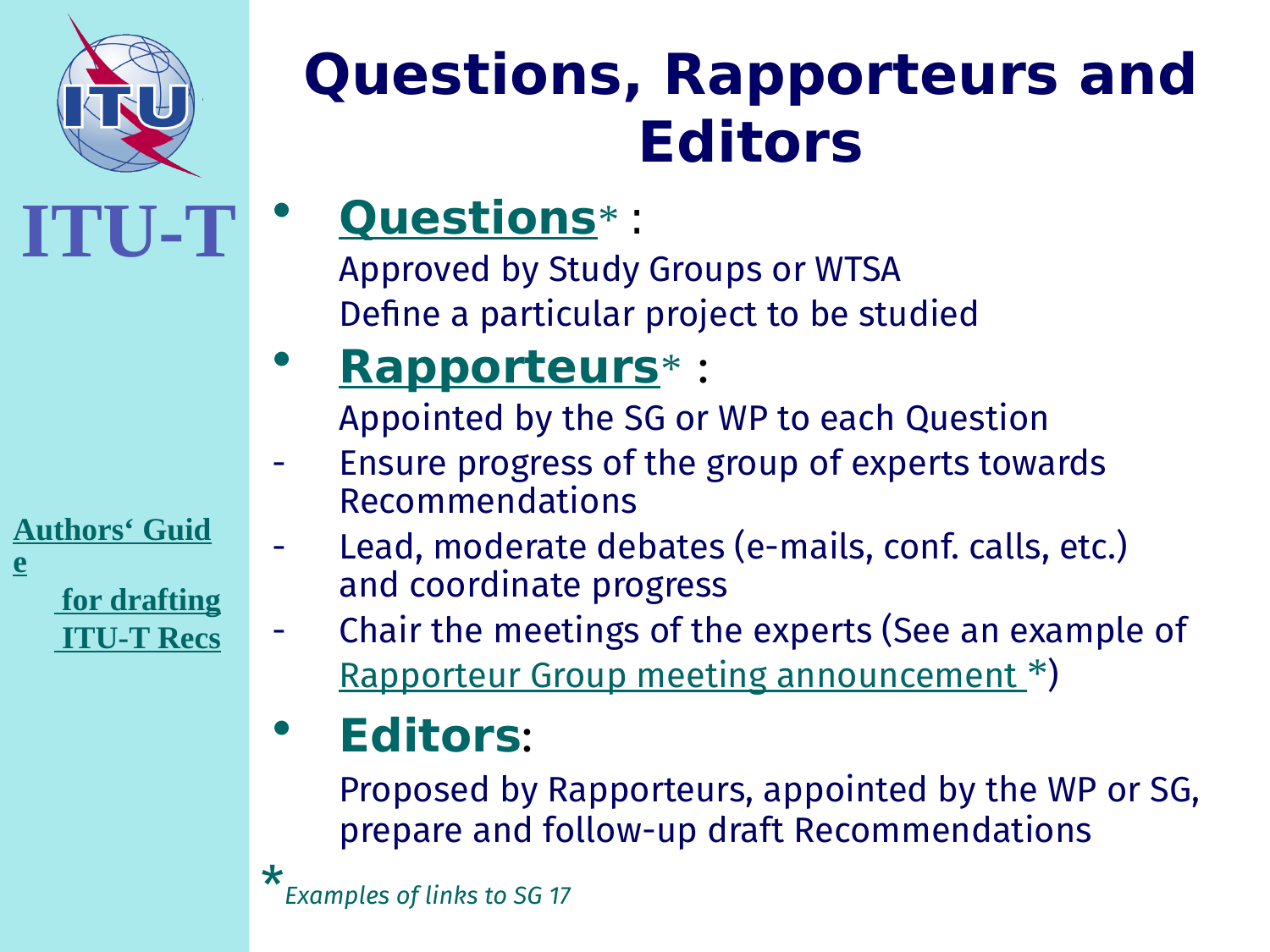

Questions, Rapporteurs and Editors

Questions* :
 	Approved by Study Groups or WTSA
	Define a particular project to be studied
Rapporteurs* :
	Appointed by the SG or WP to each Question
-	Ensure progress of the group of experts towards  Recommendations
-	Lead, moderate debates (e-mails, conf. calls, etc.)
and coordinate progress
-	Chair the meetings of the experts (See an example of Rapporteur Group meeting announcement *)
Editors:
	Proposed by Rapporteurs, appointed by the WP or SG, prepare and follow-up draft Recommendations
Authors‘ Guide
 for drafting
 ITU-T Recs
*Examples of links to SG 17